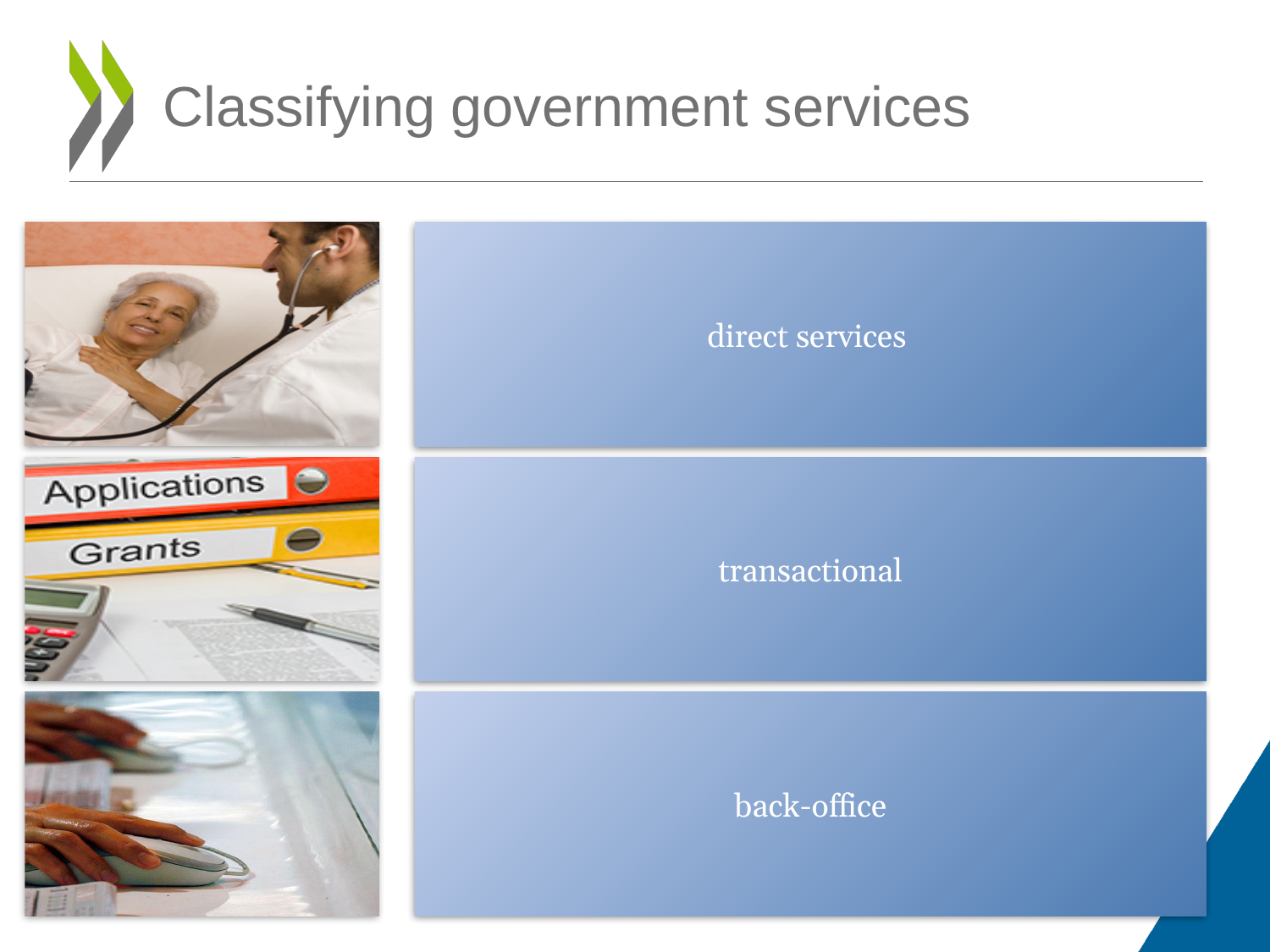

# Classifying government services
direct services
transactional
back-office